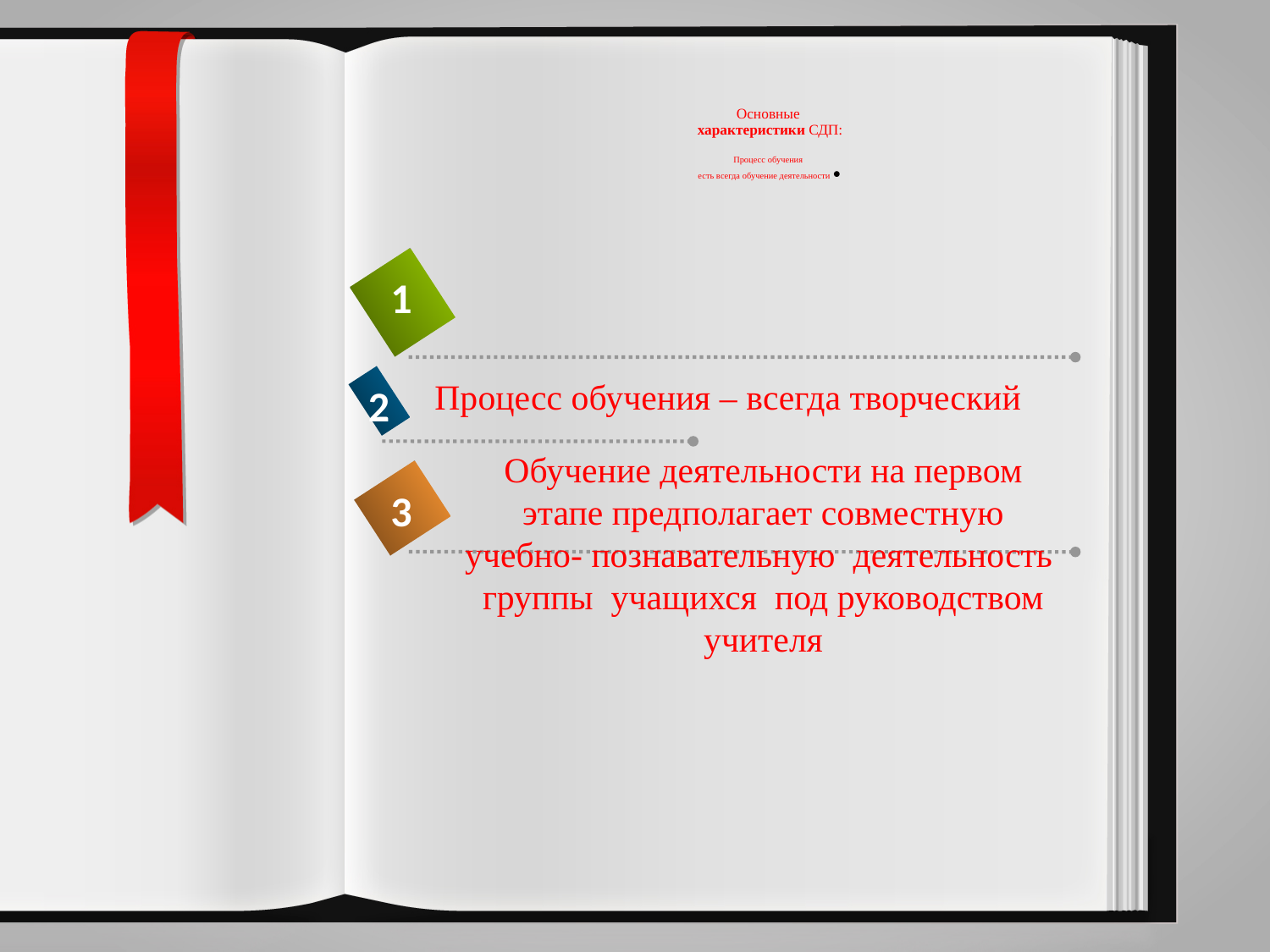

# Основные характеристики СДП: Процесс обучения есть всегда обучение деятельности •

1

Процесс обучения – всегда творческий
2

Обучение деятельности на первом этапе предполагает совместную учебно- познавательную  деятельность  группы  учащихся  под руководством учителя

3